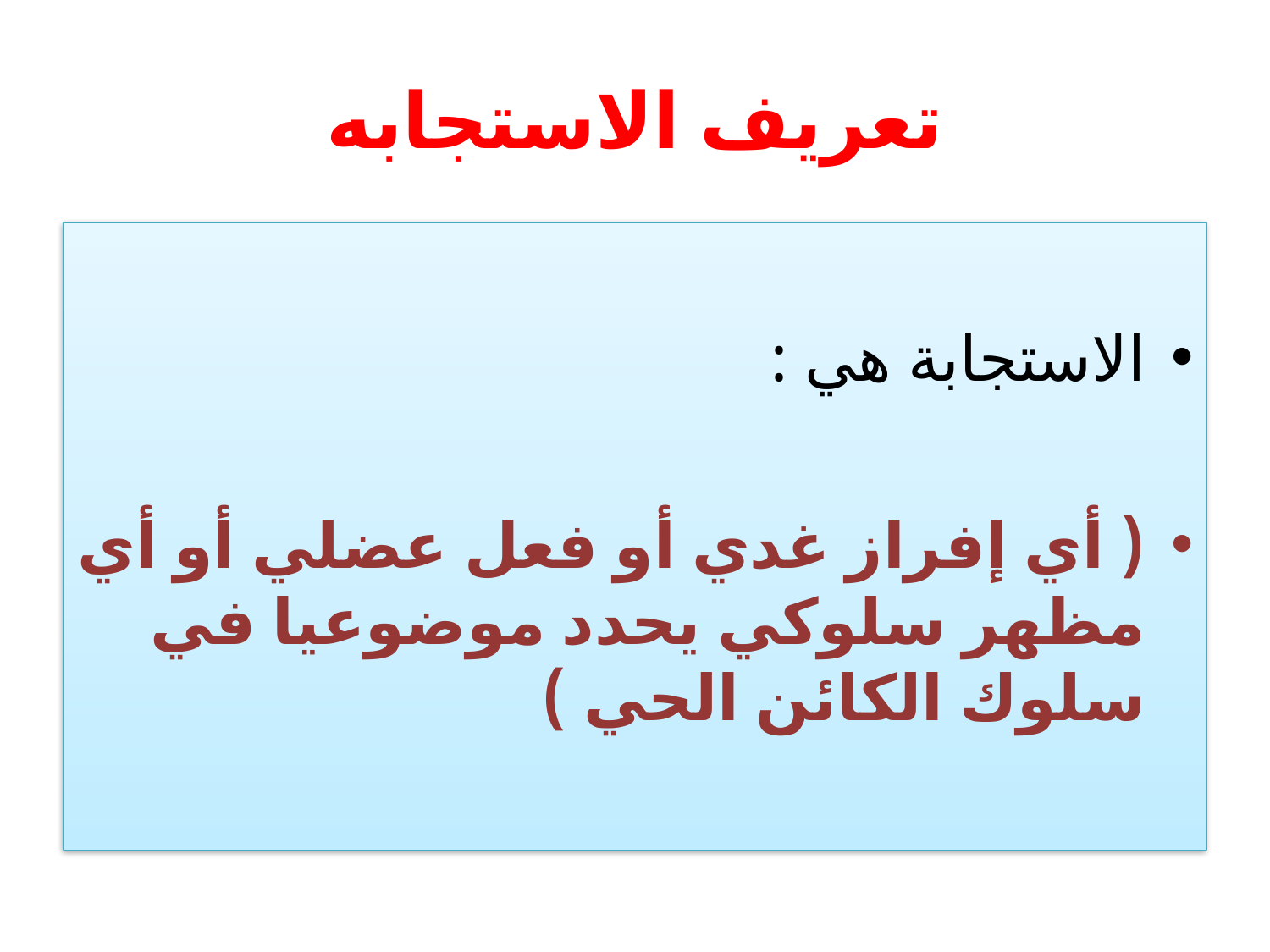

# تعريف الاستجابه

الاستجابة هي :

( أي إفراز غدي أو فعل عضلي أو أي مظهر سلوكي يحدد موضوعيا في سلوك الكائن الحي )